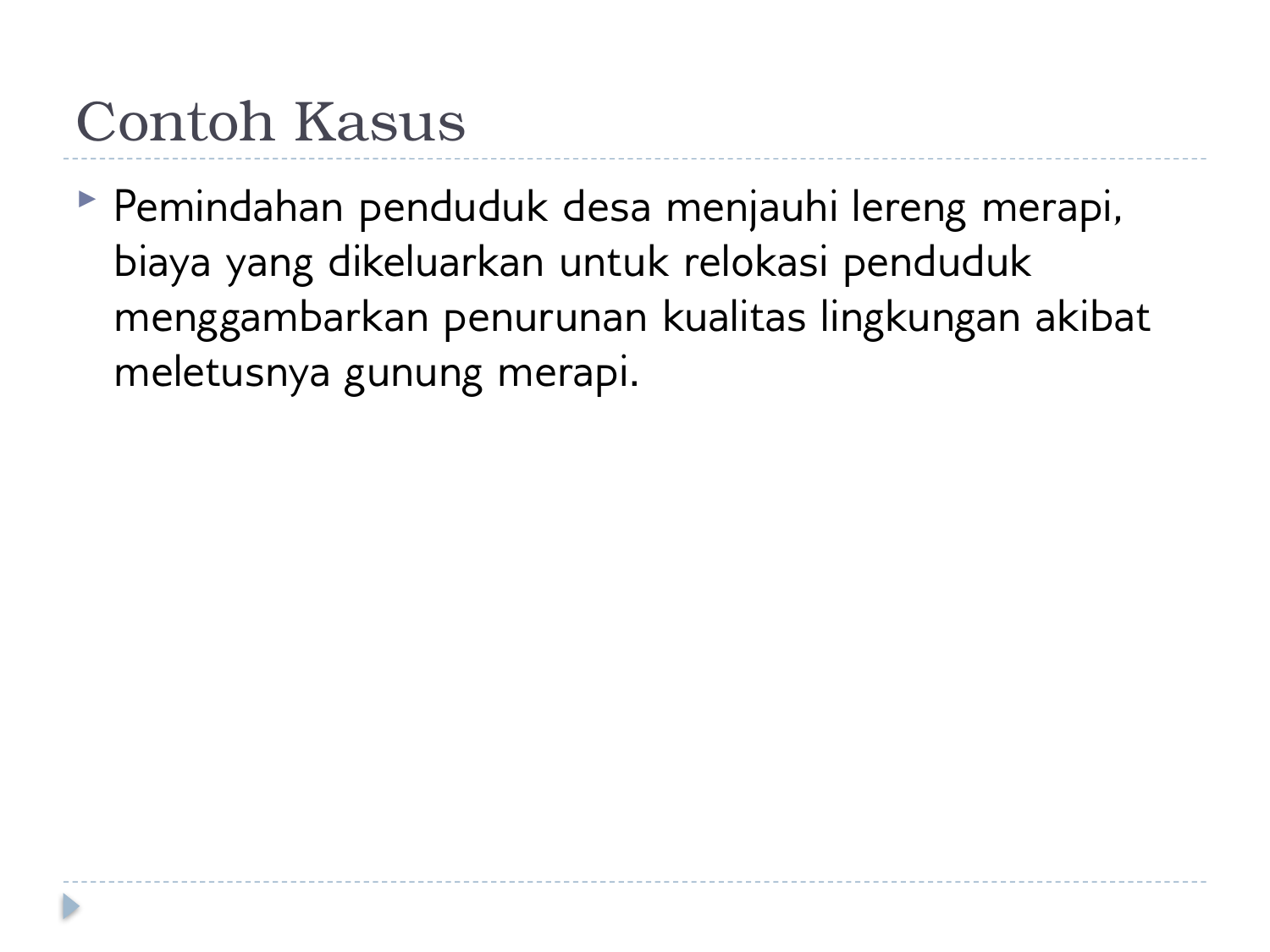

# Contoh Kasus
Pemindahan penduduk desa menjauhi lereng merapi, biaya yang dikeluarkan untuk relokasi penduduk menggambarkan penurunan kualitas lingkungan akibat meletusnya gunung merapi.